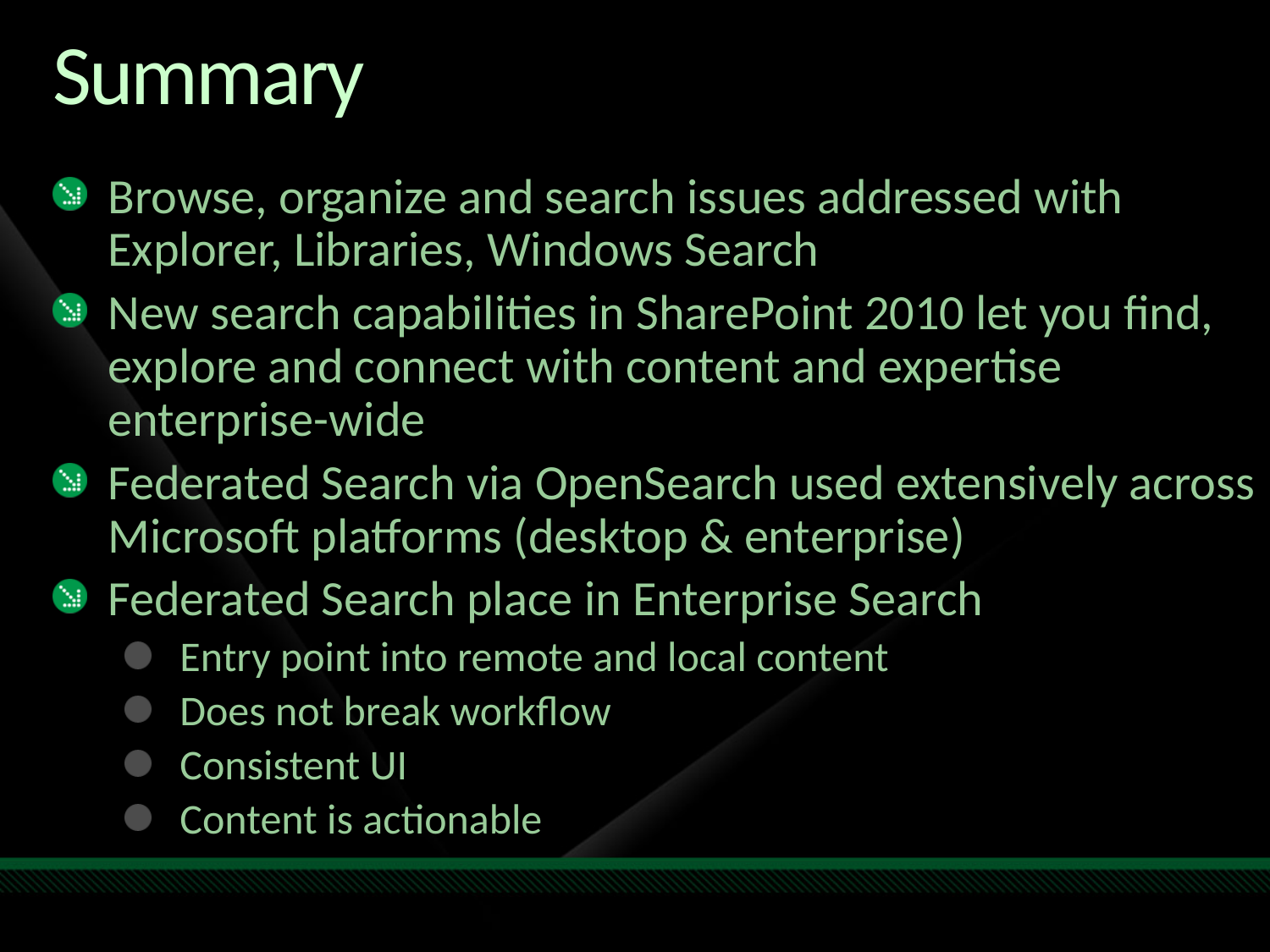

# Summary
Browse, organize and search issues addressed with Explorer, Libraries, Windows Search
New search capabilities in SharePoint 2010 let you find, explore and connect with content and expertise enterprise-wide
Federated Search via OpenSearch used extensively across Microsoft platforms (desktop & enterprise)
Federated Search place in Enterprise Search
Entry point into remote and local content
Does not break workflow
Consistent UI
Content is actionable